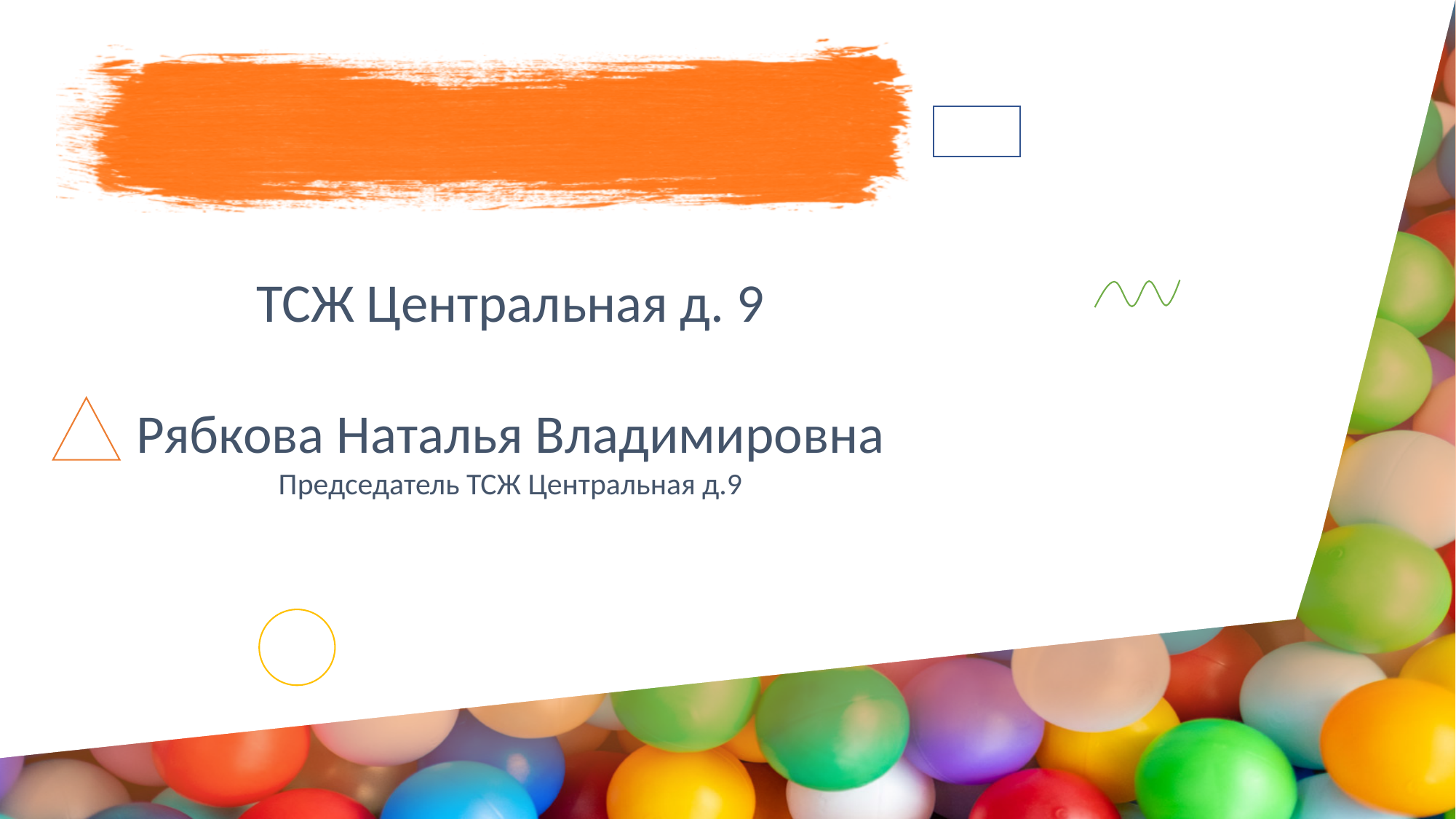

# Инициатор проекта ТОС «Наш дом» Наумова Нина Владимировн ПреПра
ТСЖ Центральная д. 9

Рябкова Наталья Владимировна
Председатель ТСЖ Центральная д.9